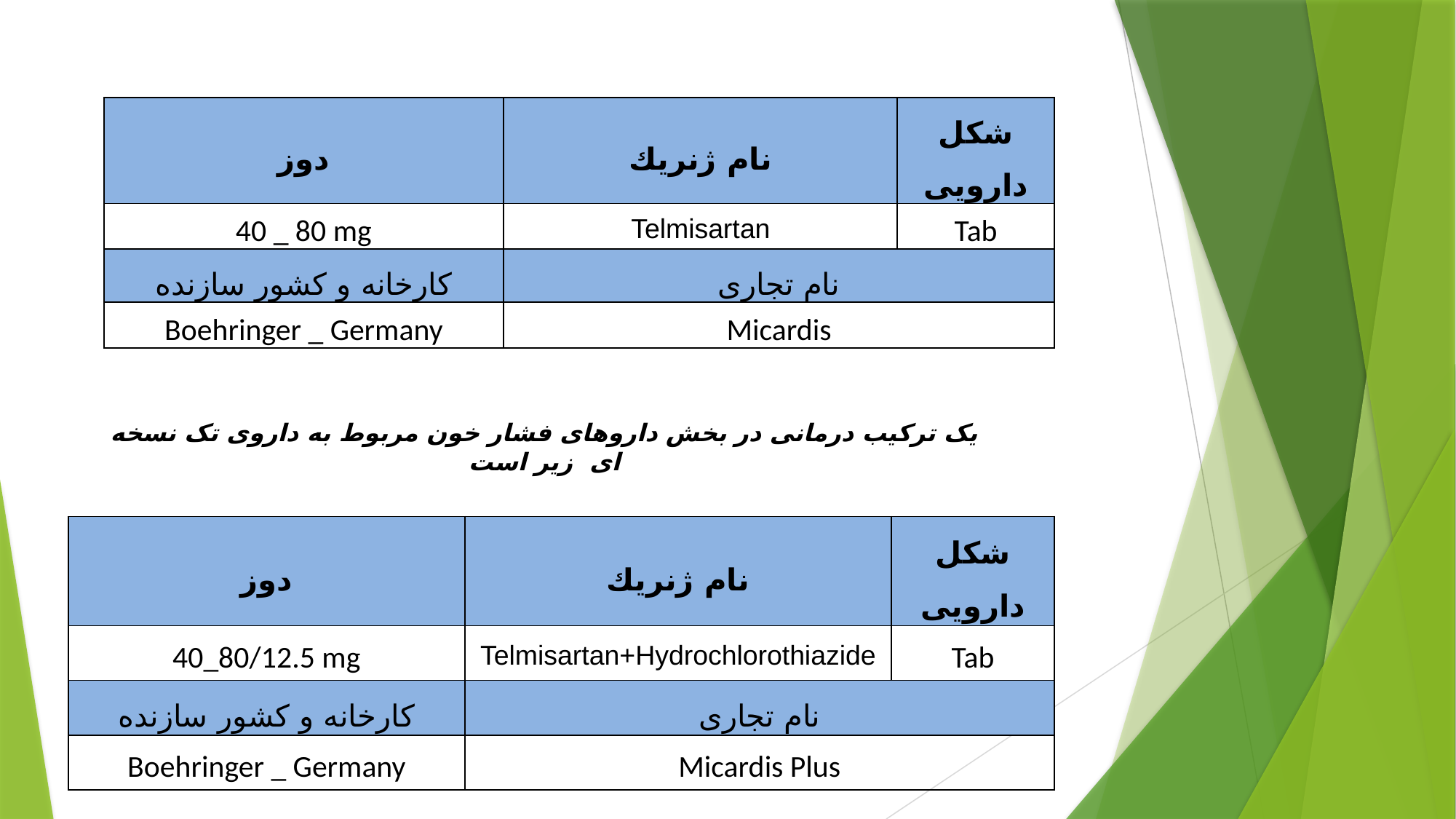

| دوز | نام ژنريك | شکل دارویی |
| --- | --- | --- |
| 40 \_ 80 mg | Telmisartan | Tab |
| کارخانه و کشور سازنده | نام تجاری |  |
| Boehringer \_ Germany | Micardis |  |
یک ترکیب درمانی در بخش داروهای فشار خون مربوط به داروی تک نسخه ای  زیر است
| دوز | نام ژنريك | شکل دارویی |
| --- | --- | --- |
| 40\_80/12.5 mg | Telmisartan+Hydrochlorothiazide | Tab |
| کارخانه و کشور سازنده | نام تجاری |  |
| Boehringer \_ Germany | Micardis Plus |  |